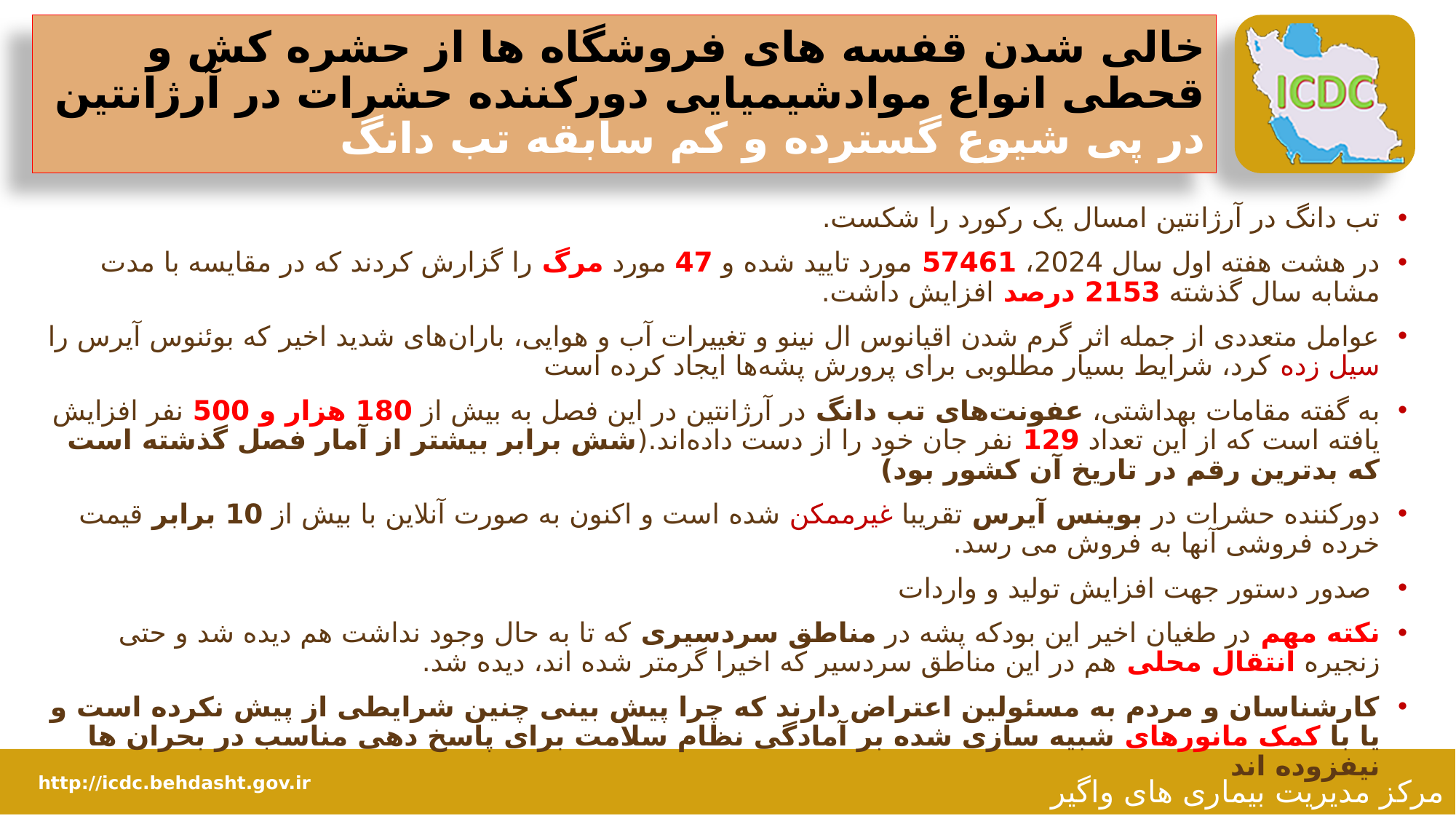

# خالی شدن قفسه های فروشگاه ها از حشره کش و قحطی انواع موادشیمیایی دورکننده حشرات در آرژانتین در پی شیوع گسترده و کم سابقه تب دانگ
تب دانگ در آرژانتین امسال یک رکورد را شکست.
در هشت هفته اول سال 2024، 57461 مورد تایید شده و 47 مورد مرگ را گزارش کردند که در مقایسه با مدت مشابه سال گذشته 2153 درصد افزایش داشت.
عوامل متعددی از جمله اثر گرم شدن اقیانوس ال نینو و تغییرات آب و هوایی، باران‌های شدید اخیر که بوئنوس آیرس را سیل زده کرد، شرایط بسیار مطلوبی برای پرورش پشه‌ها ایجاد کرده است
به گفته مقامات بهداشتی، عفونت‌های تب دانگ در آرژانتین در این فصل به بیش از 180 هزار و 500 نفر افزایش یافته است که از این تعداد 129 نفر جان خود را از دست داده‌اند.(شش برابر بیشتر از آمار فصل گذشته است که بدترین رقم در تاریخ آن کشور بود)
دورکننده حشرات در بوینس آیرس تقریبا غیرممکن شده است و اکنون به صورت آنلاین با بیش از 10 برابر قیمت خرده فروشی آنها به فروش می رسد.
 صدور دستور جهت افزایش تولید و واردات
نکته مهم در طغیان اخیر این بودکه پشه در مناطق سردسیری که تا به حال وجود نداشت هم دیده شد و حتی زنجیره انتقال محلی هم در این مناطق سردسیر که اخیرا گرمتر شده اند، دیده شد.
کارشناسان و مردم به مسئولین اعتراض دارند که چرا پیش بینی چنین شرایطی از پیش نکرده است و یا با کمک مانورهای شبیه سازی شده بر آمادگی نظام سلامت برای پاسخ دهی مناسب در بحران ها نیفزوده اند